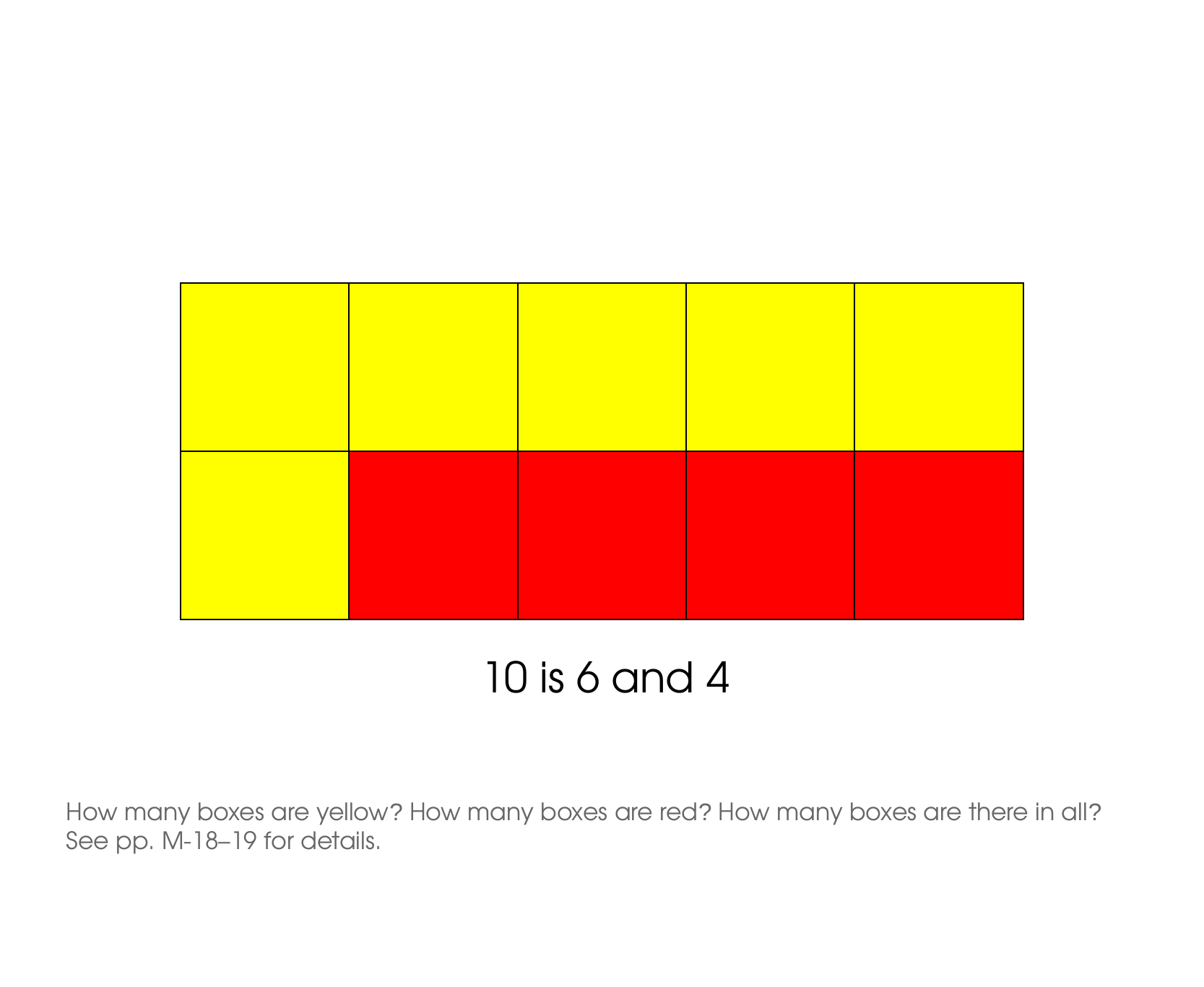

|  |  |  |  |  |
| --- | --- | --- | --- | --- |
|  |  |  |  |  |
10 is 6 and 4
How many boxes are yellow? How many boxes are red? How many boxes are there in all? See pp. M-18–19 for details.